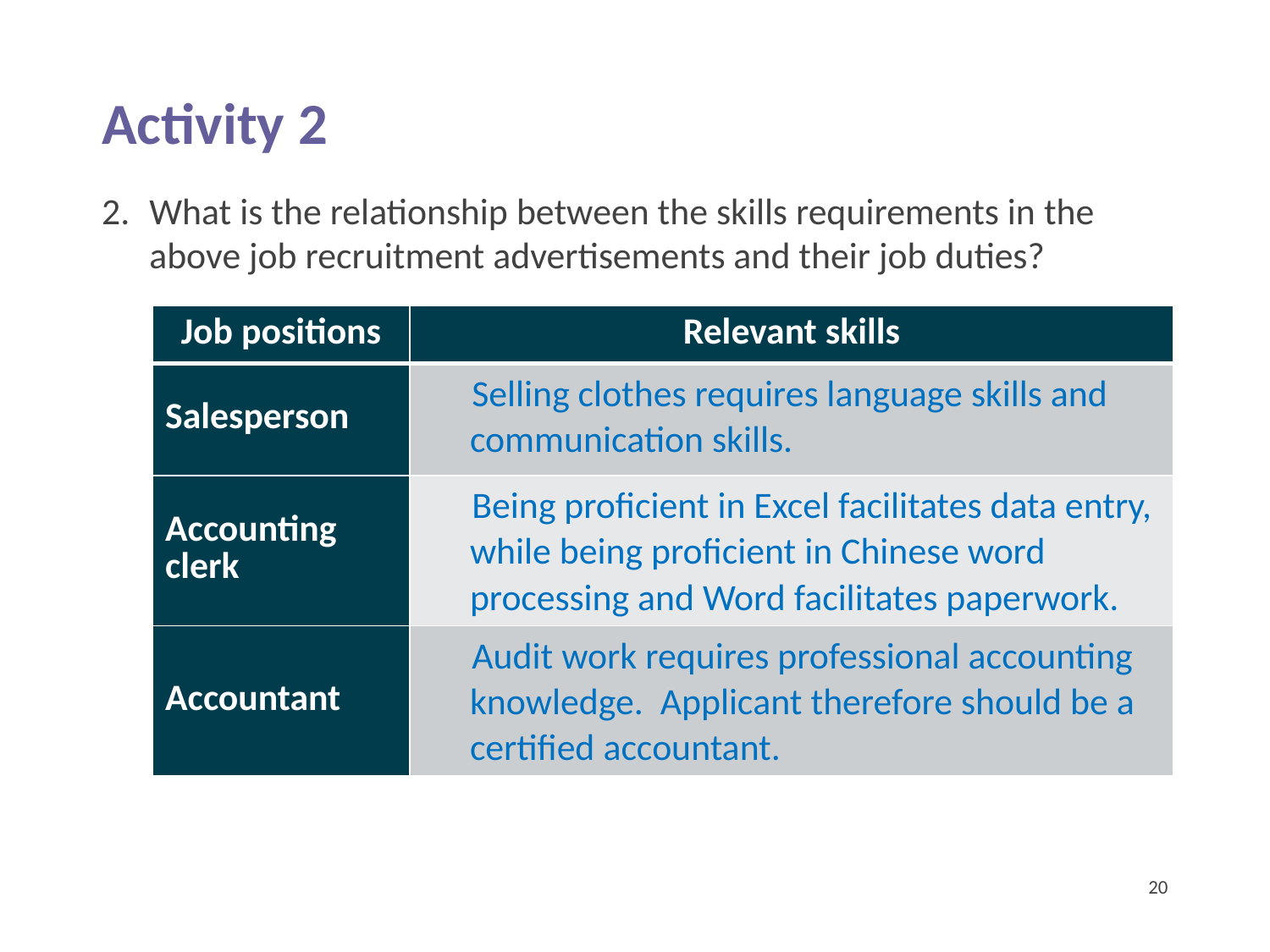

Activity 2
What is the relationship between the skills requirements in the above job recruitment advertisements and their job duties?
| Job positions | Relevant skills |
| --- | --- |
| Salesperson | Selling clothes requires language skills and communication skills. |
| Accounting clerk | Being proficient in Excel facilitates data entry, while being proficient in Chinese word processing and Word facilitates paperwork. |
| Accountant | Audit work requires professional accounting knowledge. Applicant therefore should be a certified accountant. |
20